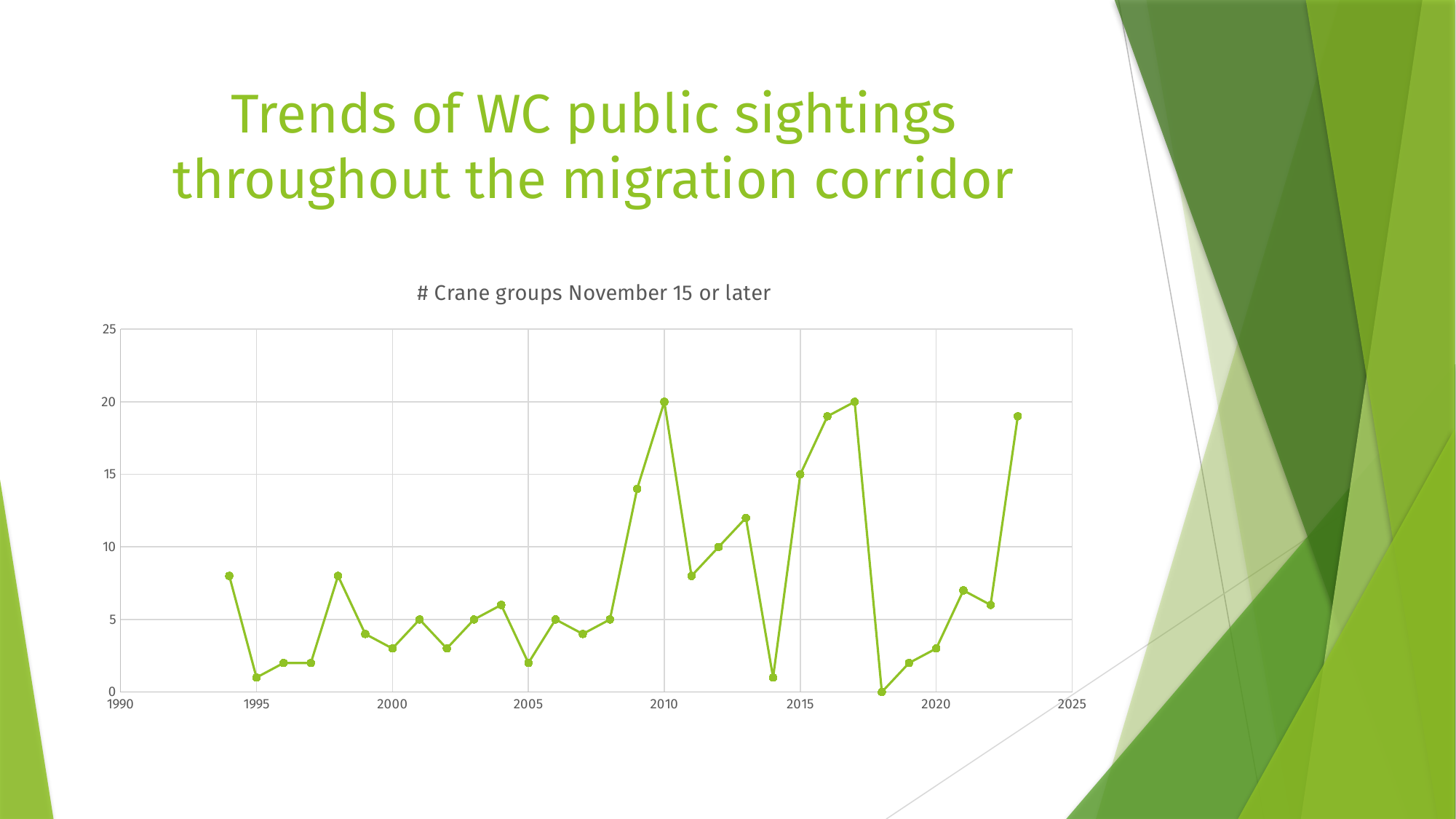

# Trends of WC public sightings throughout the migration corridor

### Chart:

| Category | # Crane groups November 15 or later |
|---|---|